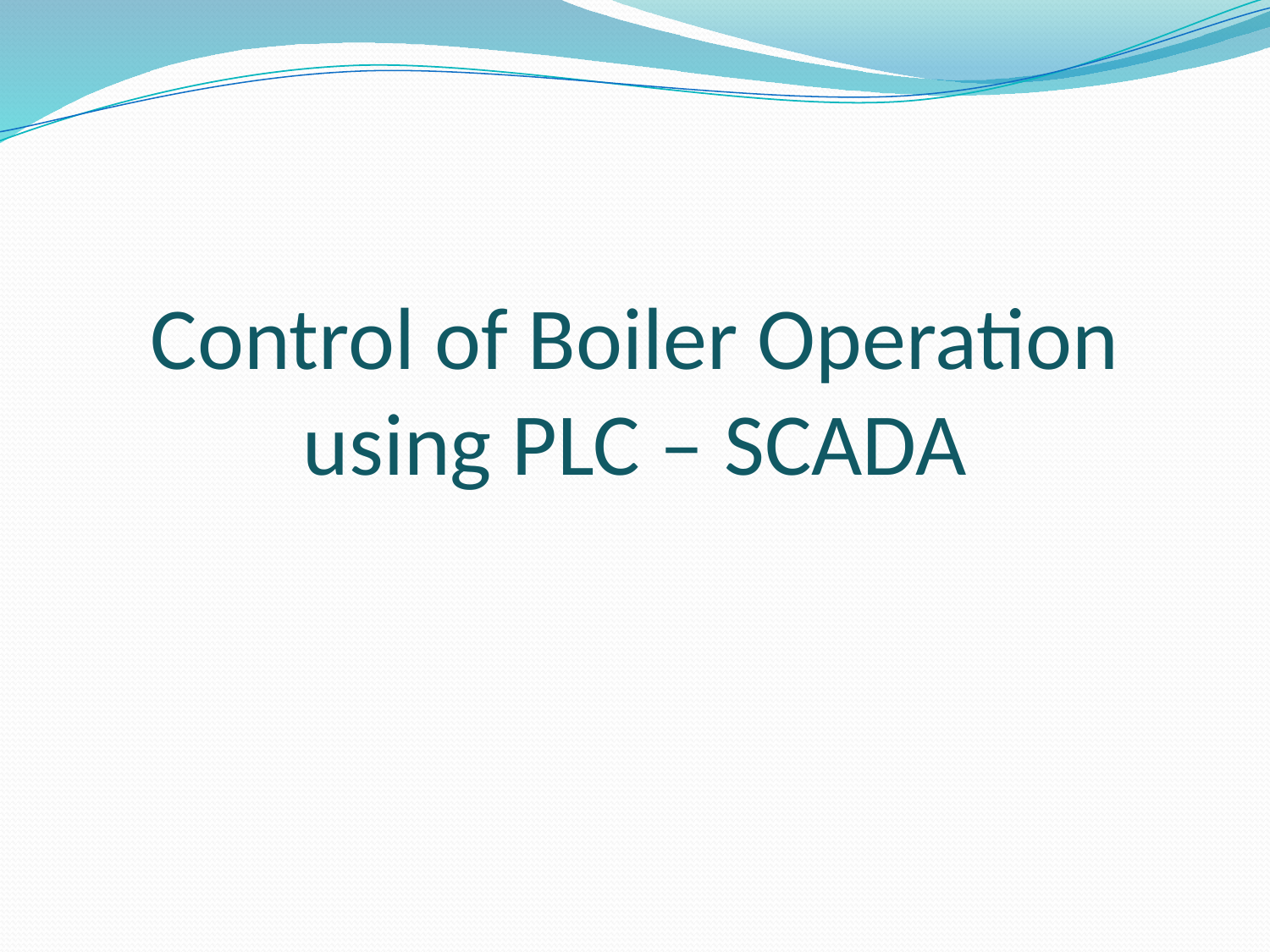

Control of Boiler Operation using PLC – SCADA